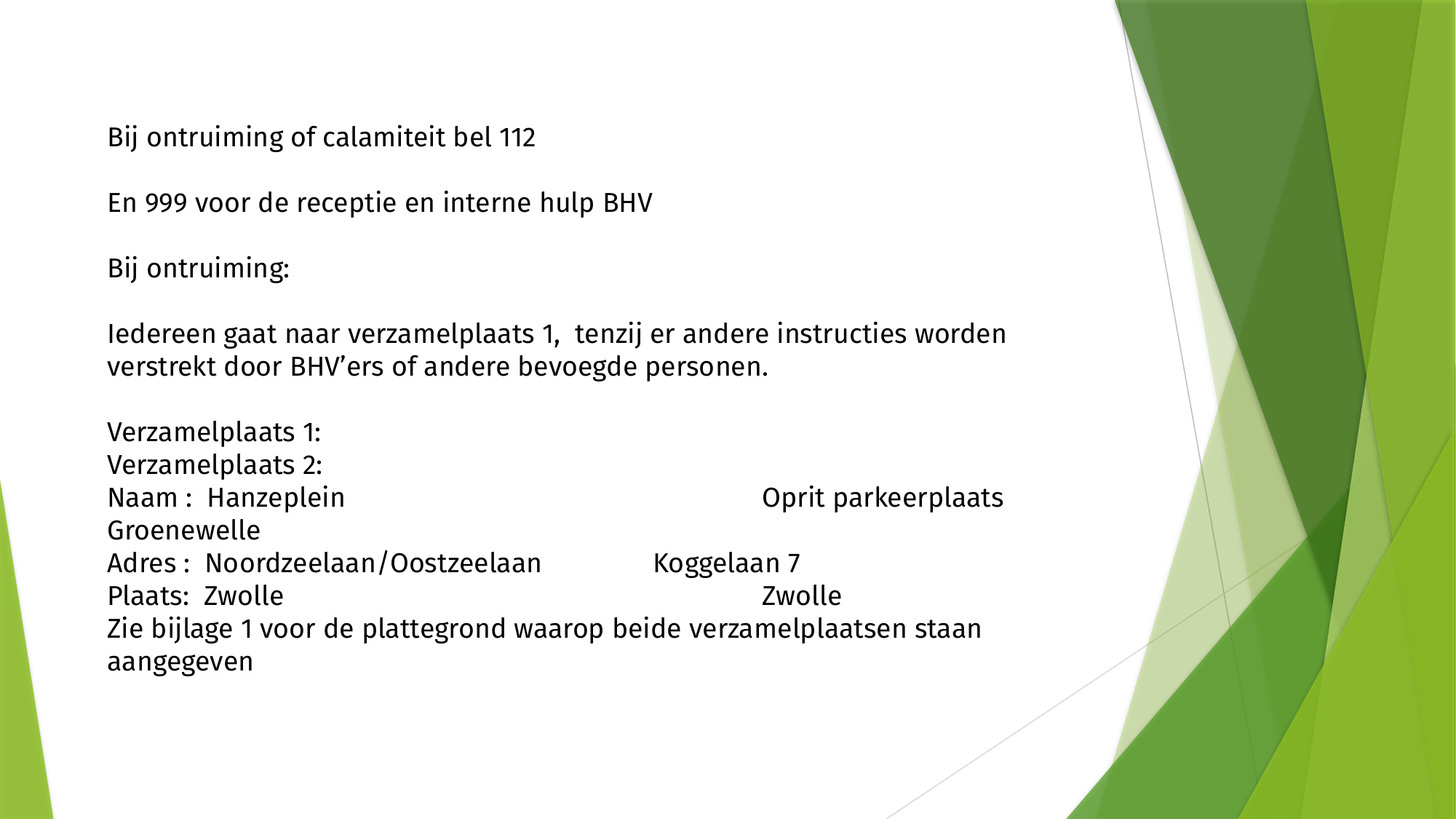

Bij ontruiming of calamiteit bel 112

En 999 voor de receptie en interne hulp BHV

Bij ontruiming:

Iedereen gaat naar verzamelplaats 1,  tenzij er andere instructies worden verstrekt door BHV’ers of andere bevoegde personen.

Verzamelplaats 1:    					Verzamelplaats 2:
Naam :  Hanzeplein        				Oprit parkeerplaats Groenewelle
Adres :  Noordzeelaan/Oostzeelaan  	Koggelaan 7
Plaats:  Zwolle     					Zwolle
Zie bijlage 1 voor de plattegrond waarop beide verzamelplaatsen staan aangegeven